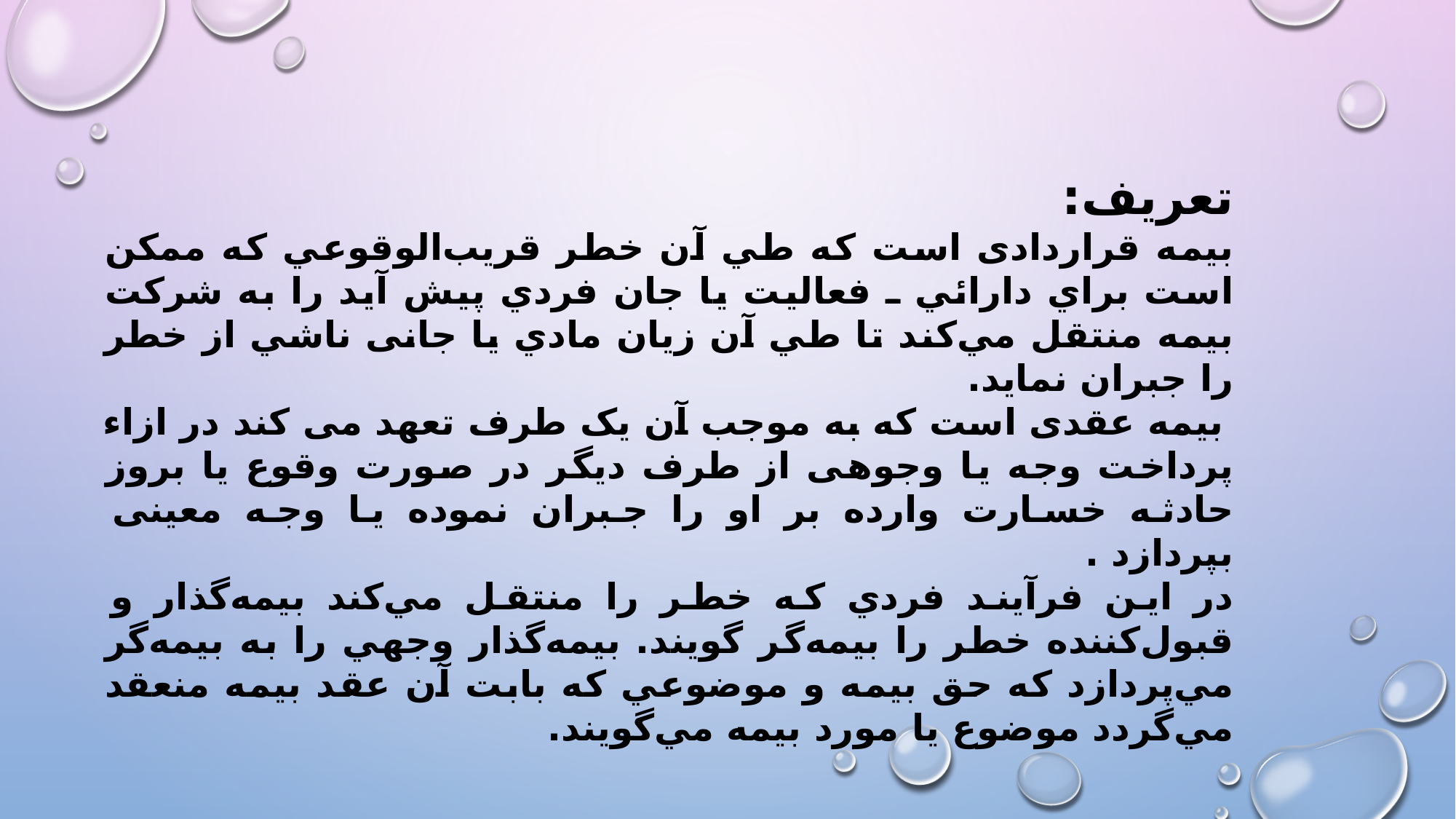

تعريف:
بيمه قراردادی است كه طي آن خطر قريب‌الوقوعي كه ممكن است براي دارائي ـ فعاليت يا جان فردي پيش آيد را به شركت بيمه منتقل مي‌كند تا طي آن زيان مادي یا جانی ناشي از خطر را جبران نمايد.
 بیمه عقدی است که به موجب آن یک طرف تعهد می کند در ازاء پرداخت وجه یا وجوهی از طرف دیگر در صورت وقوع یا بروز حادثه خسارت وارده بر او را جبران نموده یا وجه معینی بپردازد .
در اين فرآيند فردي كه خطر را منتقل مي‌كند بيمه‌گذار و قبول‌كننده خطر را بيمه‌گر گويند. بيمه‌گذار وجهي را به بيمه‌گر مي‌پردازد كه حق بيمه و موضوعي كه بابت آن عقد بيمه منعقد مي‌گردد موضوع يا مورد بيمه مي‌گويند.